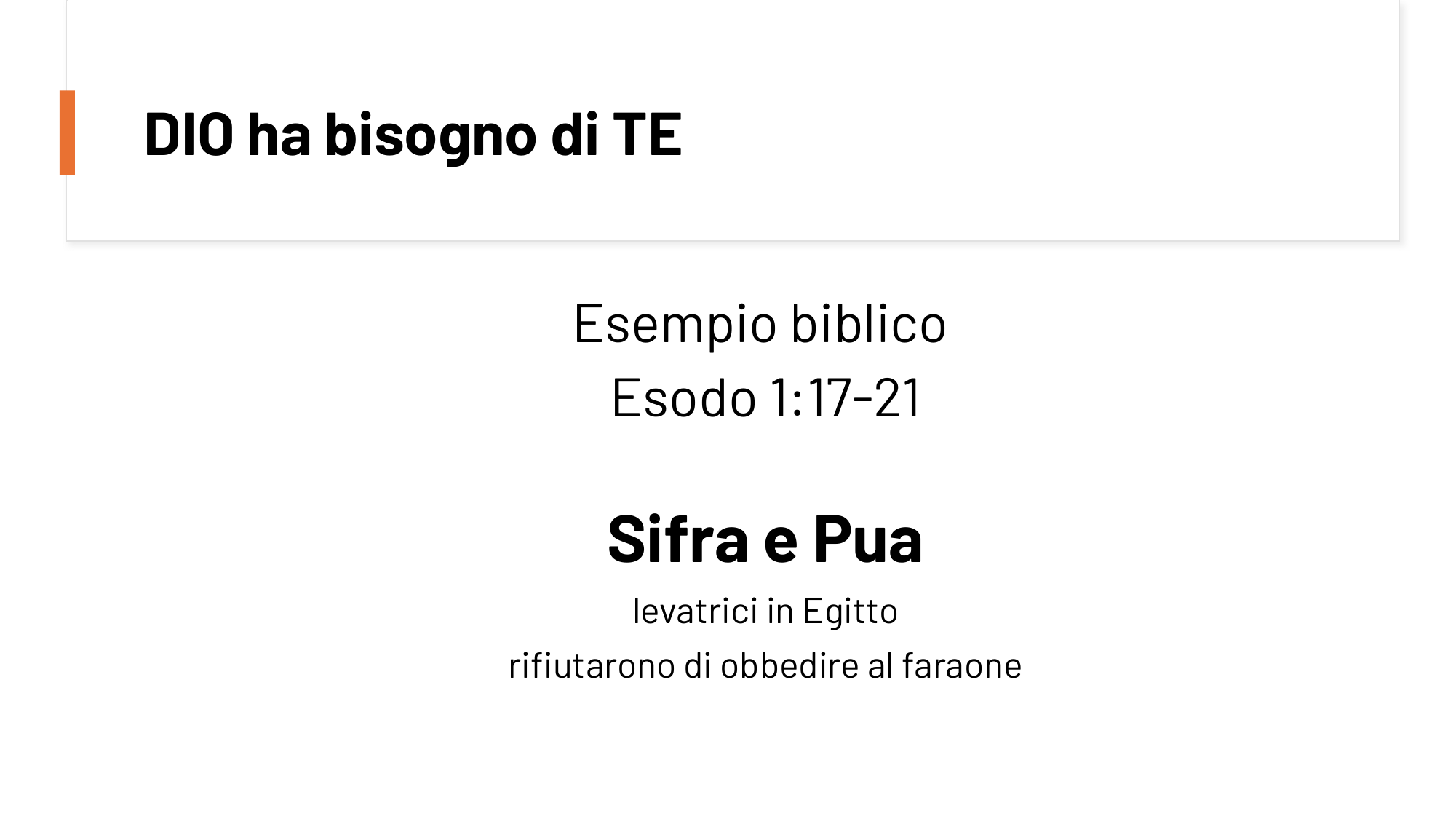

# DIO ha bisogno di TE

Esempio biblico
Esodo 1:17-21

Sifra e Pua
levatrici in Egitto
rifiutarono di obbedire al faraone